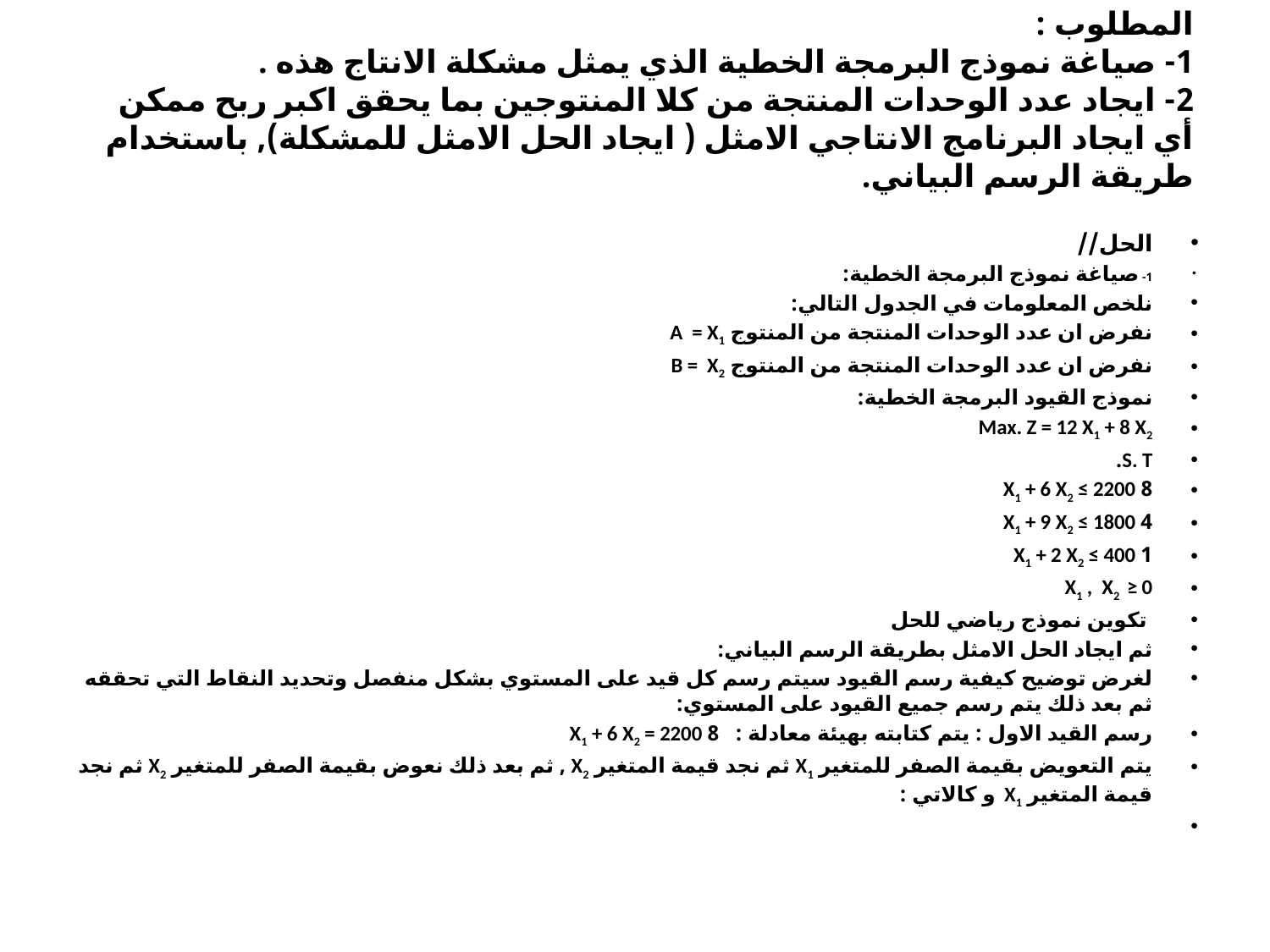

# المطلوب : 1- صياغة نموذج البرمجة الخطية الذي يمثل مشكلة الانتاج هذه . 2- ايجاد عدد الوحدات المنتجة من كلا المنتوجين بما يحقق اكبر ربح ممكن أي ايجاد البرنامج الانتاجي الامثل ( ايجاد الحل الامثل للمشكلة), باستخدام طريقة الرسم البياني.
الحل//
1- صياغة نموذج البرمجة الخطية:
نلخص المعلومات في الجدول التالي:
نفرض ان عدد الوحدات المنتجة من المنتوج A  = X1
نفرض ان عدد الوحدات المنتجة من المنتوج B =  X2
نموذج القيود البرمجة الخطية:
Max. Z = 12 X1 + 8 X2
S. T.
8 X1 + 6 X2 ≤ 2200
4 X1 + 9 X2 ≤ 1800
1 X1 + 2 X2 ≤ 400
X1 ,  X2  ≥ 0
 تكوين نموذج رياضي للحل
ثم ايجاد الحل الامثل بطريقة الرسم البياني:
لغرض توضيح كيفية رسم القيود سيتم رسم كل قيد على المستوي بشكل منفصل وتحديد النقاط التي تحققه ثم بعد ذلك يتم رسم جميع القيود على المستوي:
رسم القيد الاول : يتم كتابته بهيئة معادلة :   8 X1 + 6 X2 = 2200
يتم التعويض بقيمة الصفر للمتغير X1 ثم نجد قيمة المتغير X2 , ثم بعد ذلك نعوض بقيمة الصفر للمتغير X2 ثم نجد قيمة المتغير X1  و كالاتي :